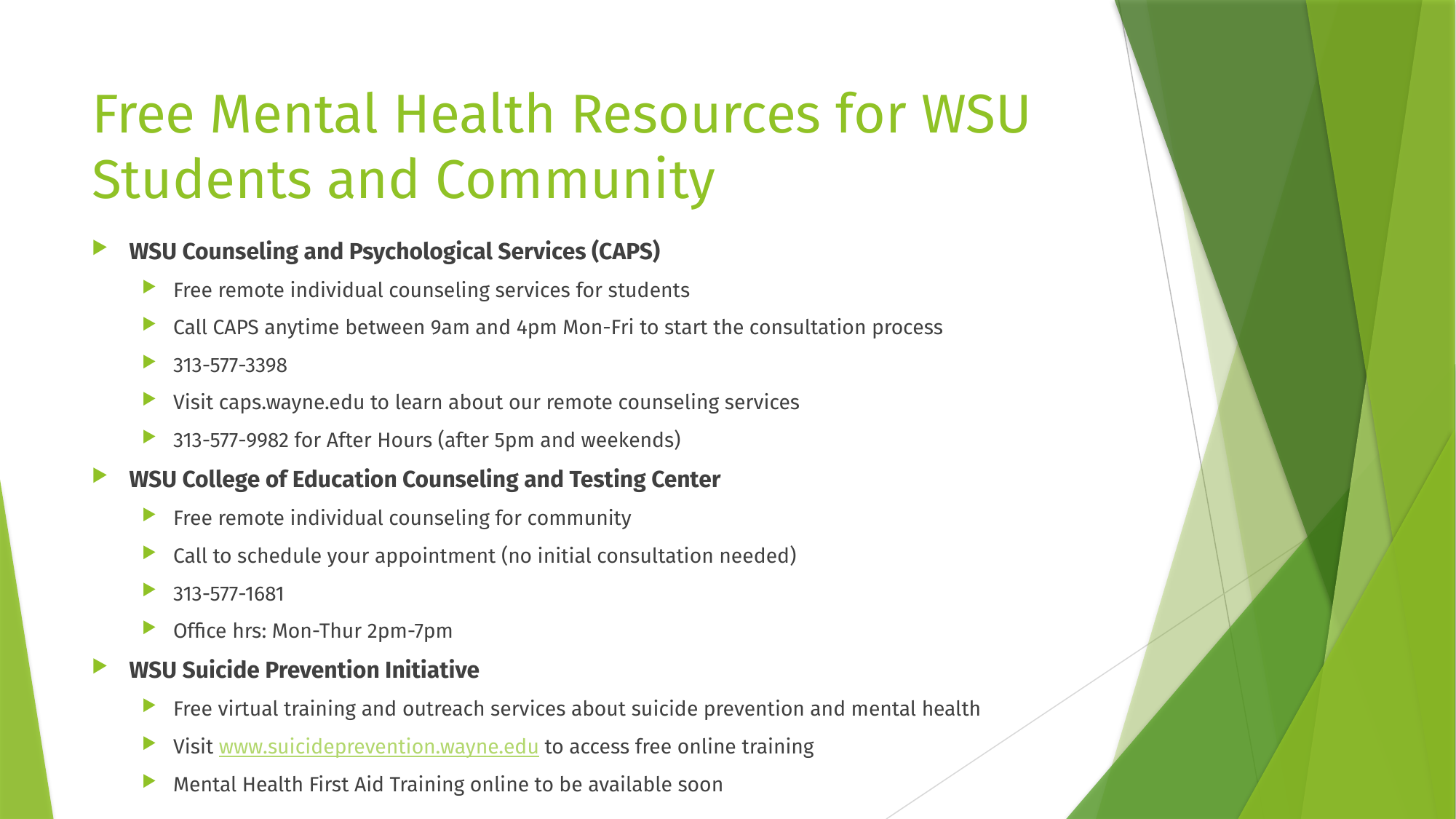

# Free Mental Health Resources for WSU Students and Community
WSU Counseling and Psychological Services (CAPS)
Free remote individual counseling services for students
Call CAPS anytime between 9am and 4pm Mon-Fri to start the consultation process
313-577-3398
Visit caps.wayne.edu to learn about our remote counseling services
313-577-9982 for After Hours (after 5pm and weekends)
WSU College of Education Counseling and Testing Center
Free remote individual counseling for community
Call to schedule your appointment (no initial consultation needed)
313-577-1681
Office hrs: Mon-Thur 2pm-7pm
WSU Suicide Prevention Initiative
Free virtual training and outreach services about suicide prevention and mental health
Visit www.suicideprevention.wayne.edu to access free online training
Mental Health First Aid Training online to be available soon